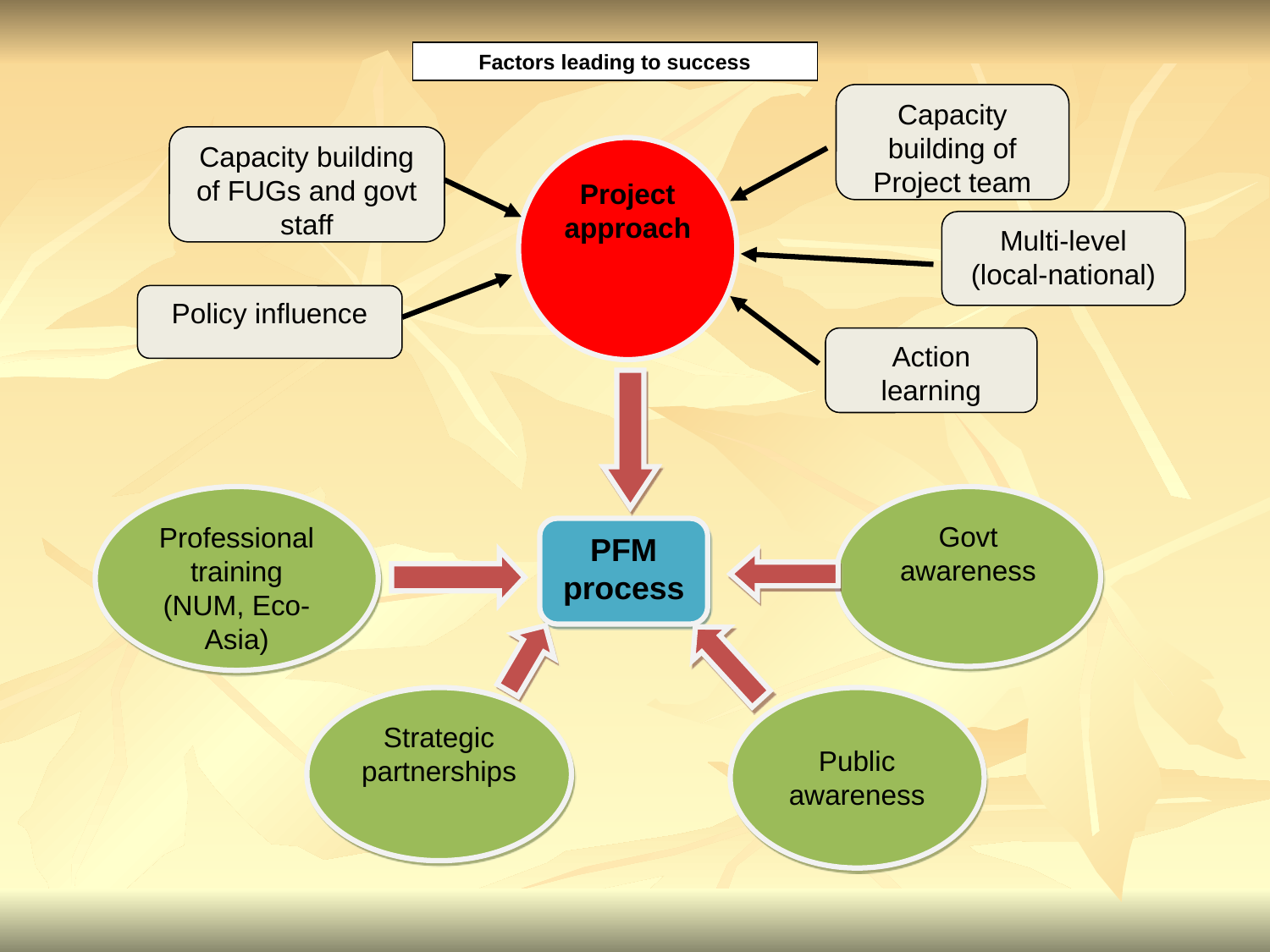

Factors leading to success
Capacity building of Project team
Capacity building of FUGs and govt staff
Project approach

Multi-level
(local-national)

Policy influence

Action learning

Professional training (NUM, Eco-Asia)
Govt awareness

PFM
process

Strategic partnerships

Public awareness